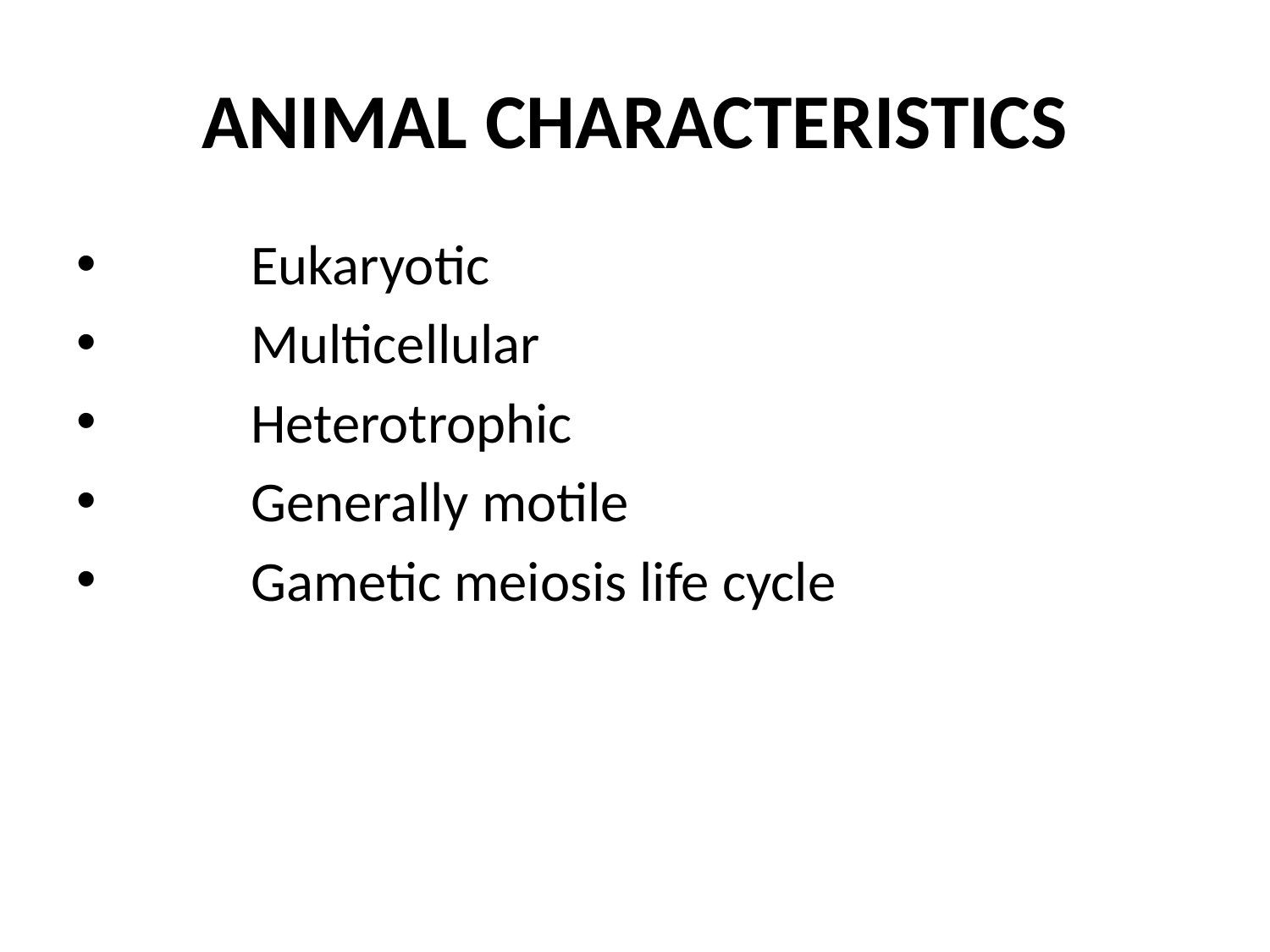

# ANIMAL CHARACTERISTICS
	Eukaryotic
	Multicellular
	Heterotrophic
	Generally motile
	Gametic meiosis life cycle